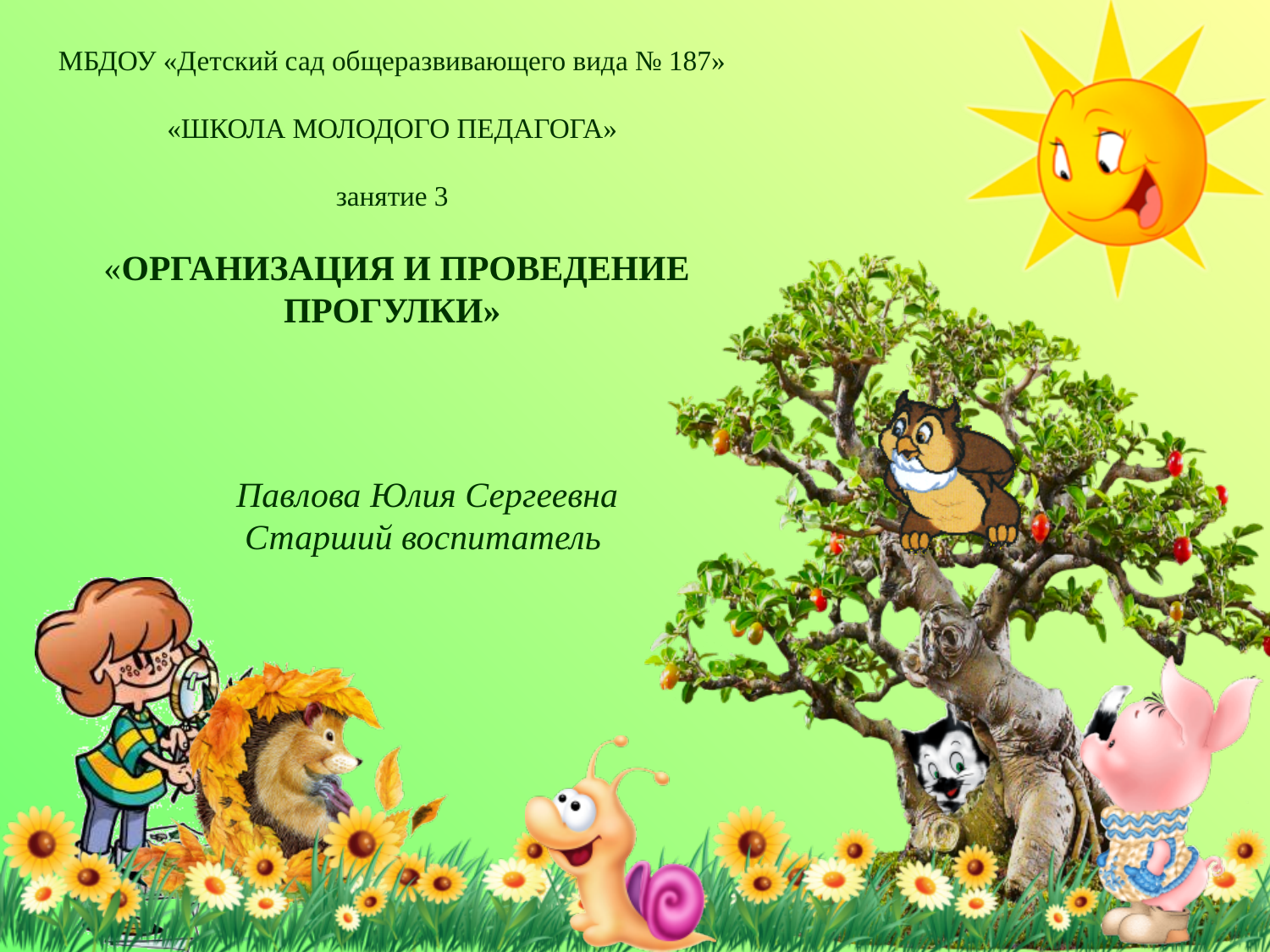

МБДОУ «Детский сад общеразвивающего вида № 187»

«ШКОЛА МОЛОДОГО ПЕДАГОГА»

занятие 3

 «организация и проведение прогулки»
Павлова Юлия Сергеевна
Старший воспитатель